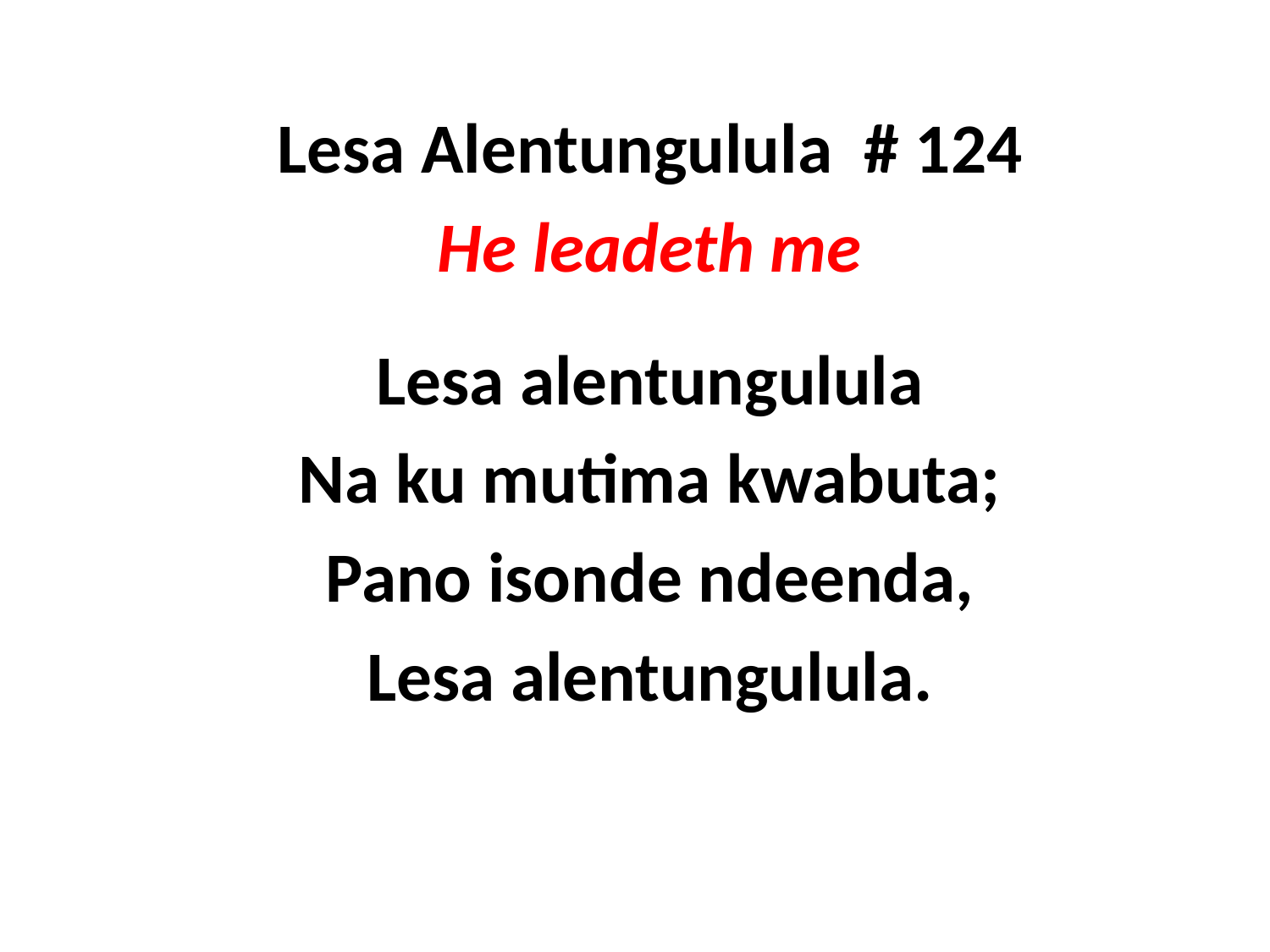

Lesa Alentungulula  # 124
He leadeth me

Lesa alentungulula
Na ku mutima kwabuta;
Pano isonde ndeenda,
Lesa alentungulula.